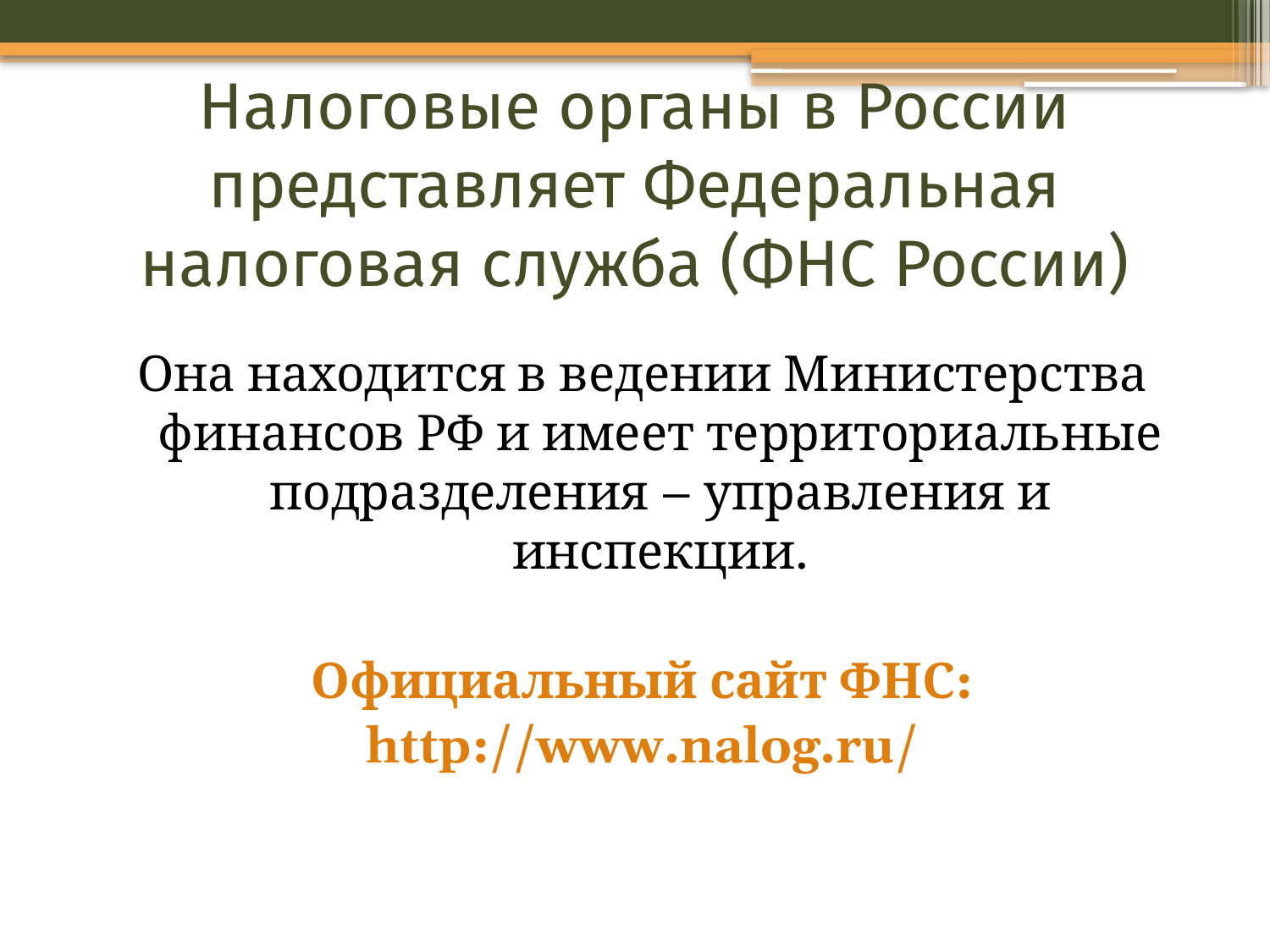

# Налоговые органы в России представляет Федеральная налоговая служба (ФНС России)
Она находится в ведении Министерства финансов РФ и имеет территориальные подразделения – управления и инспекции.

Официальный сайт ФНС:
http://www.nalog.ru/